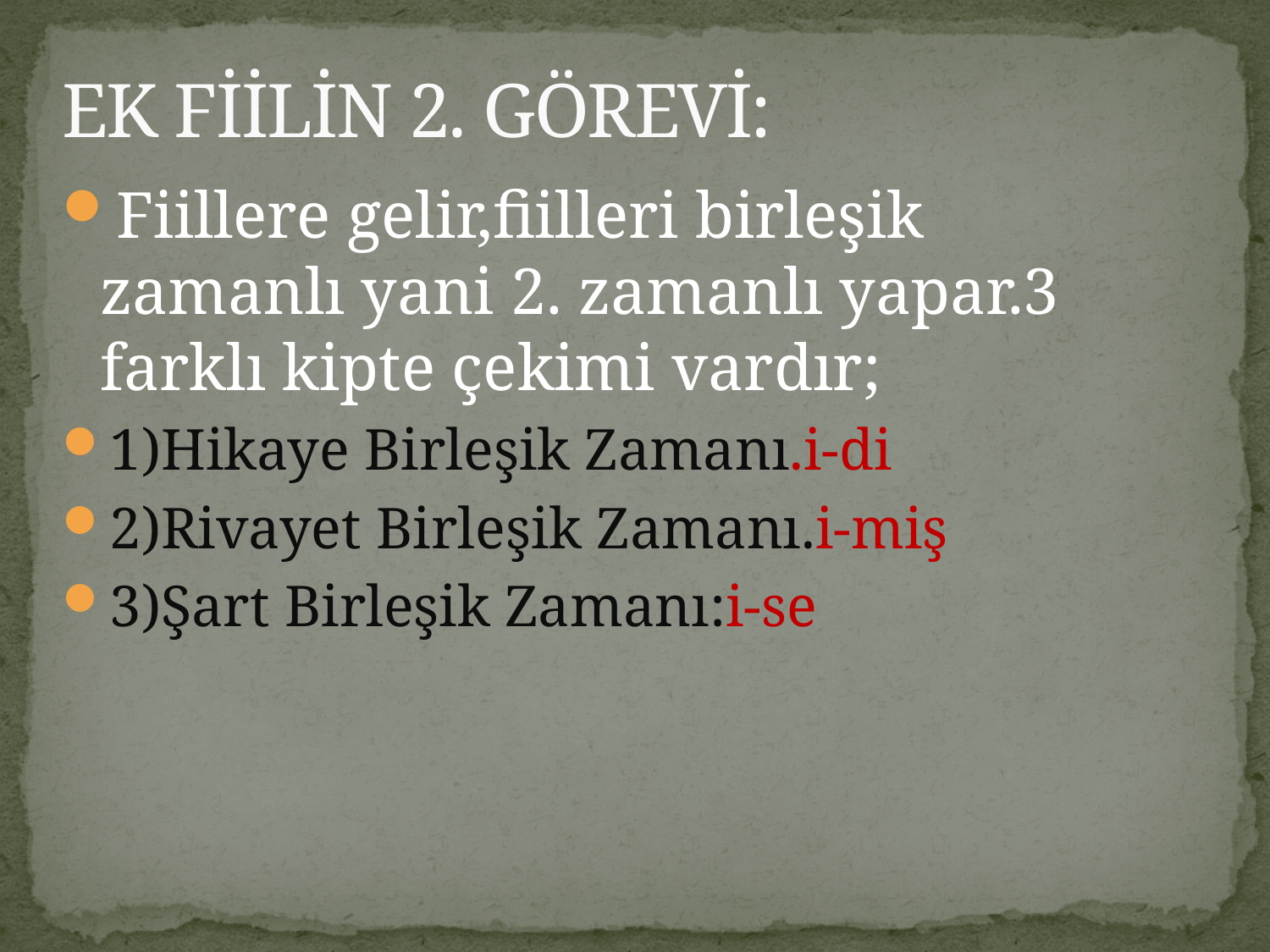

# EK FİİLİN 2. GÖREVİ:
Fiillere gelir,fiilleri birleşik zamanlı yani 2. zamanlı yapar.3 farklı kipte çekimi vardır;
1)Hikaye Birleşik Zamanı.i-di
2)Rivayet Birleşik Zamanı.i-miş
3)Şart Birleşik Zamanı:i-se